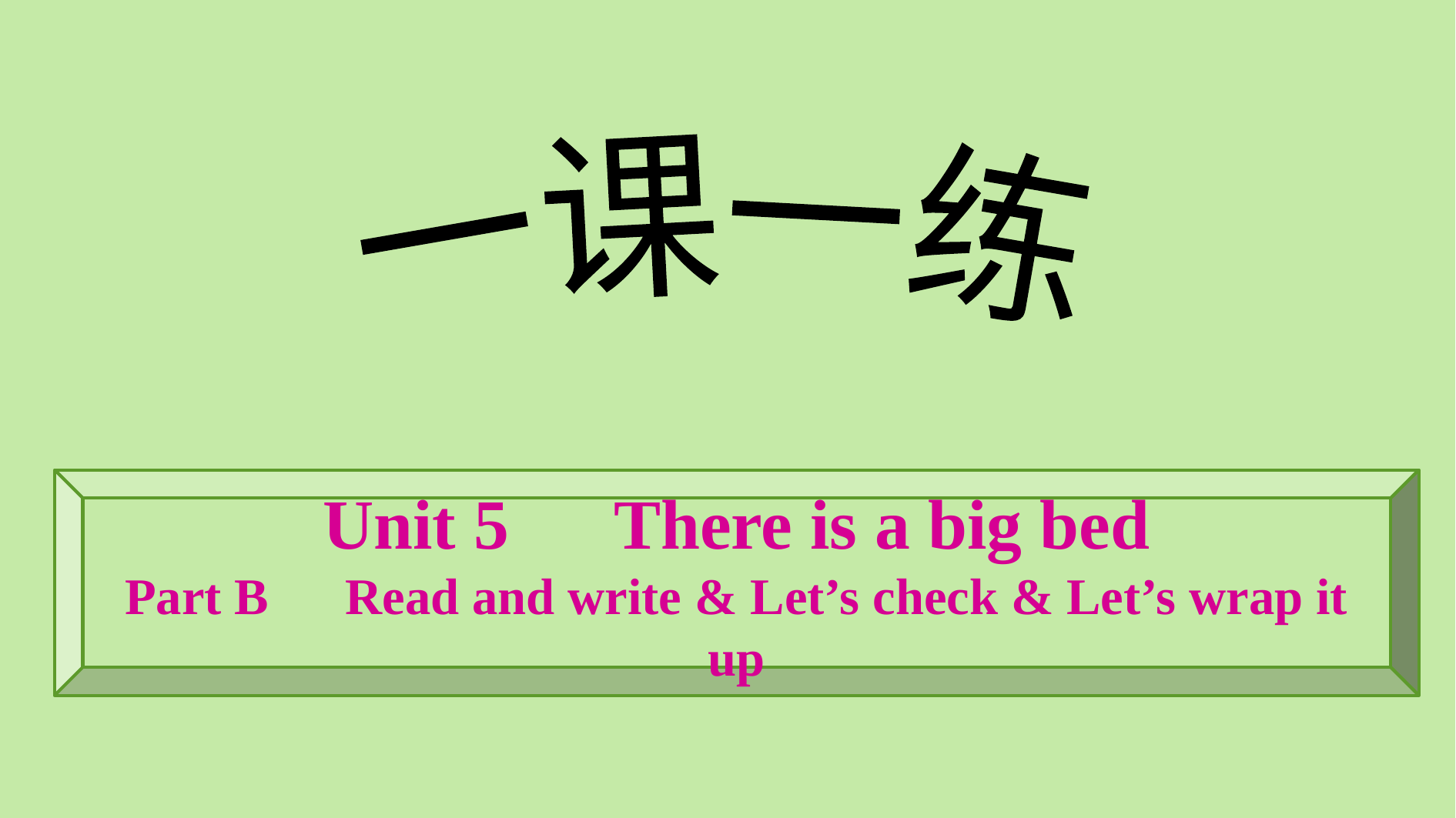

Unit 5　There is a big bed
Part B　Read and write & Let’s check & Let’s wrap it up